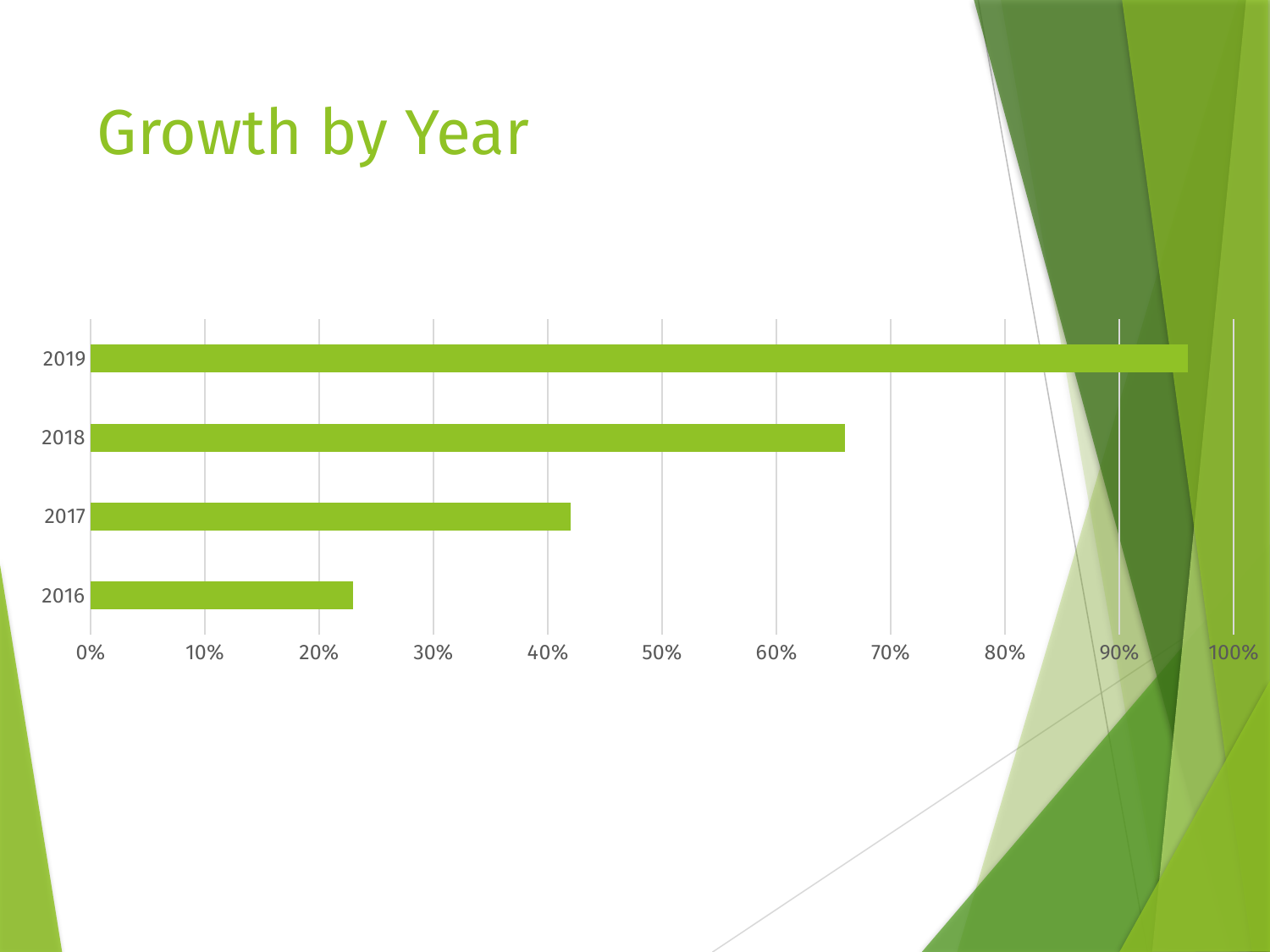

# Growth by Year

### Chart

| Category | Series 1 |
|---|---|
| 2016 | 0.23 |
| 2017 | 0.42 |
| 2018 | 0.66 |
| 2019 | 0.96 |